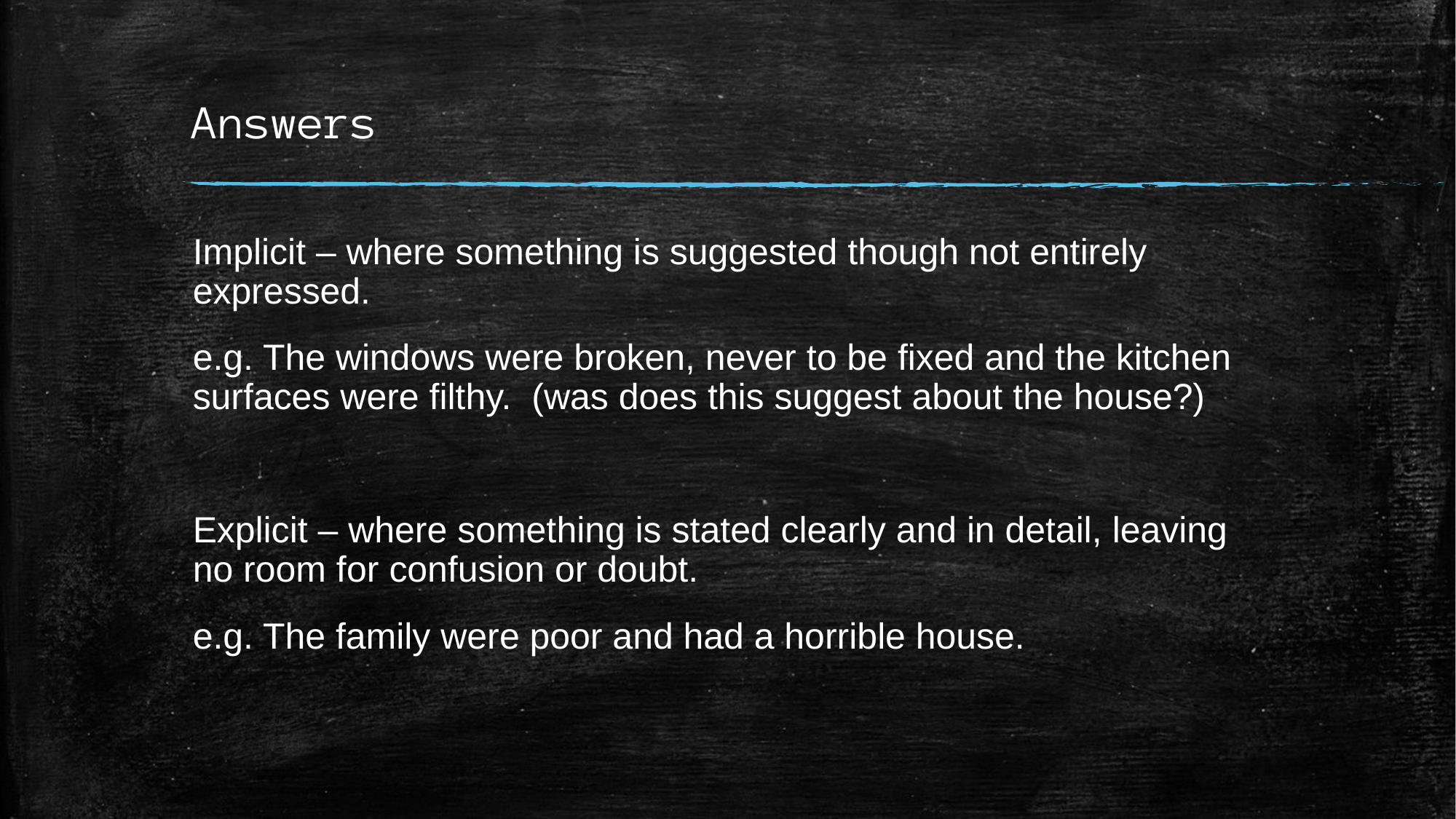

# Answers
Implicit – where something is suggested though not entirely expressed.
e.g. The windows were broken, never to be fixed and the kitchen surfaces were filthy.  (was does this suggest about the house?)

Explicit – where something is stated clearly and in detail, leaving no room for confusion or doubt.
e.g. The family were poor and had a horrible house.